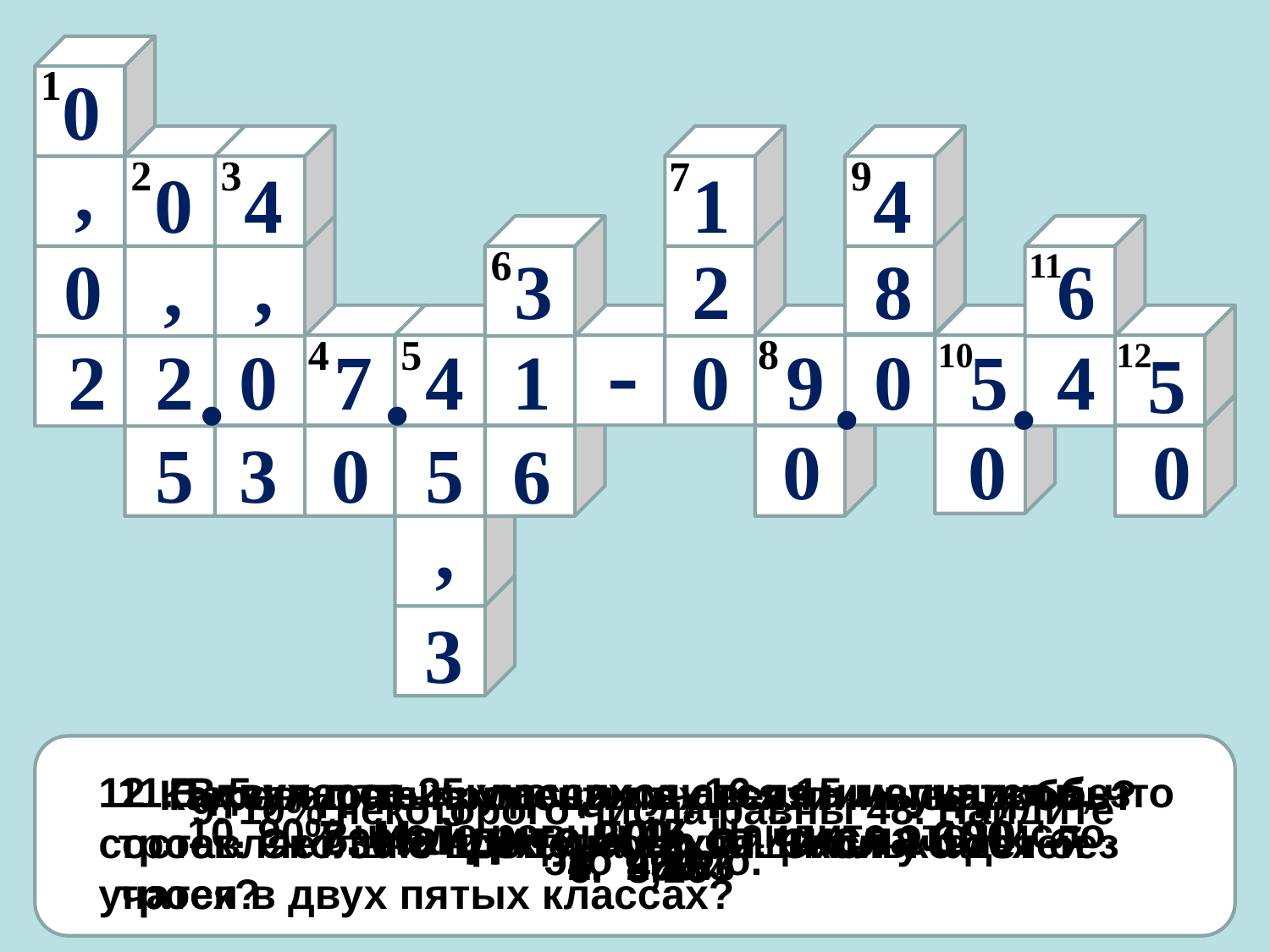

1
0

,
2
3
9
7
4
0
1
4

,
6
,
8
3
0
2
11
6
.
.

-
.
.

8
5
4
4
2
2
0
7
1
0
9
0
10
5
4
12
5

0
0
0
5
0
3
5
6

,

3

12. В двух пятых классах учатся 15 мальчиков, что составляет 30% всех учащихся. Сколько детей учатся в двух пятых классах?
11. В 5 классе 25 учащихся, 16 из них учатся без троек. Сколько процентов учащихся учатся без троек?
Как записать в процентах десятичную дробь?
Переведите проценты в десятичные дроби:
9. 10% некоторого числа равны 48. Найдите это число.
10. 90% числа равны 45. Найдите это число.
7. Найдите 20% от числа 600.
8. Найдите 50% от числа 180.
3.  403%
1.  2%
2.  25%
4.  0,7
5.  0,453
6.  3,16